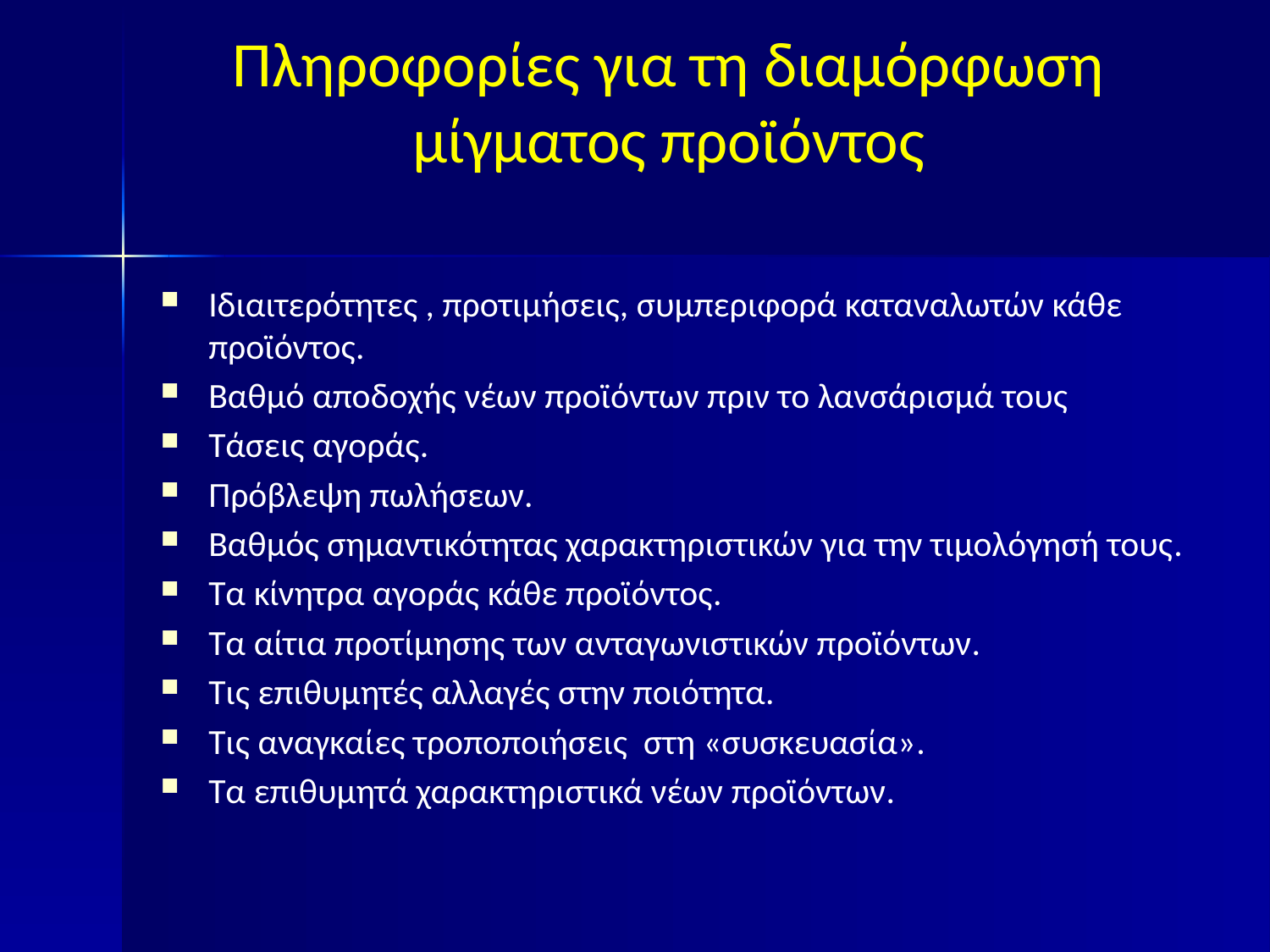

# Πληροφορίες για τη διαμόρφωση μίγματος προϊόντος
Ιδιαιτερότητες , προτιμήσεις, συμπεριφορά καταναλωτών κάθε προϊόντος.
Βαθμό αποδοχής νέων προϊόντων πριν το λανσάρισμά τους
Τάσεις αγοράς.
Πρόβλεψη πωλήσεων.
Βαθμός σημαντικότητας χαρακτηριστικών για την τιμολόγησή τους.
Τα κίνητρα αγοράς κάθε προϊόντος.
Τα αίτια προτίμησης των ανταγωνιστικών προϊόντων.
Τις επιθυμητές αλλαγές στην ποιότητα.
Τις αναγκαίες τροποποιήσεις  στη «συσκευασία».
Τα επιθυμητά χαρακτηριστικά νέων προϊόντων.